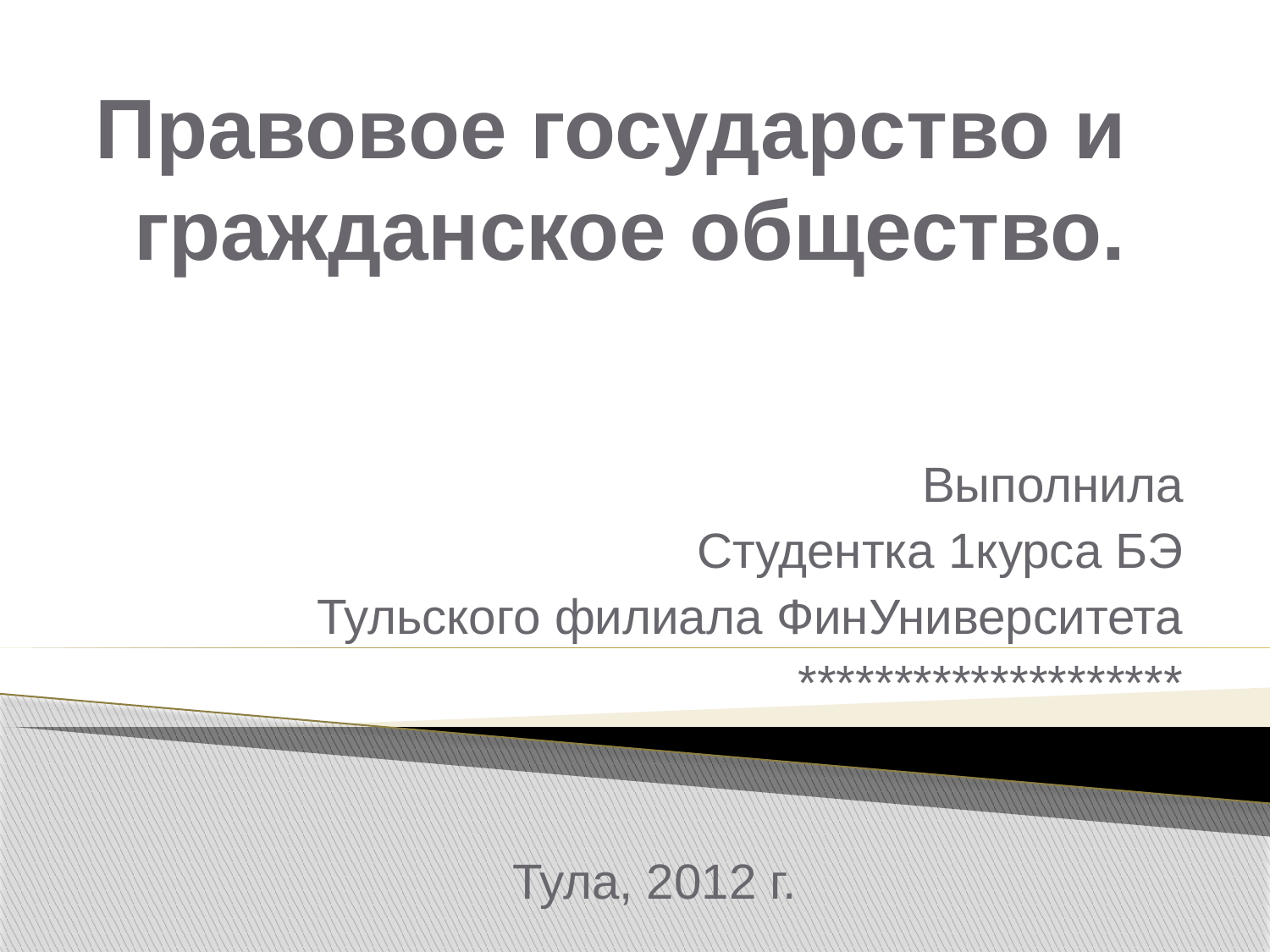

# Правовое государство и гражданское общество.
Выполнила
Студентка 1курса БЭ
Тульского филиала ФинУниверситета
********************

Тула, 2012 г.